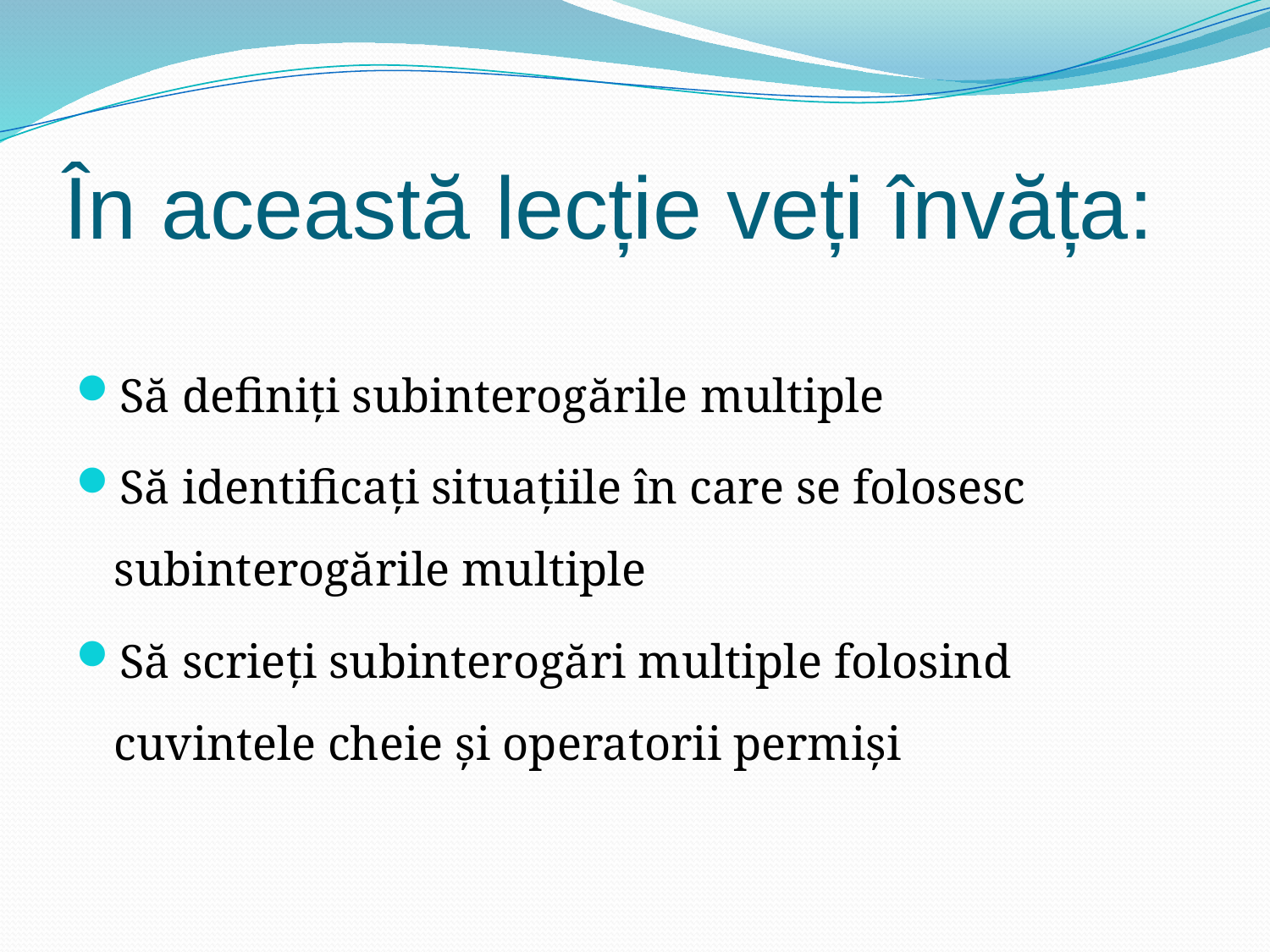

# În această lecție veți învăța:

Să definiți subinterogările multiple
Să identificați situațiile în care se folosesc subinterogările multiple
Să scrieți subinterogări multiple folosind cuvintele cheie și operatorii permiși